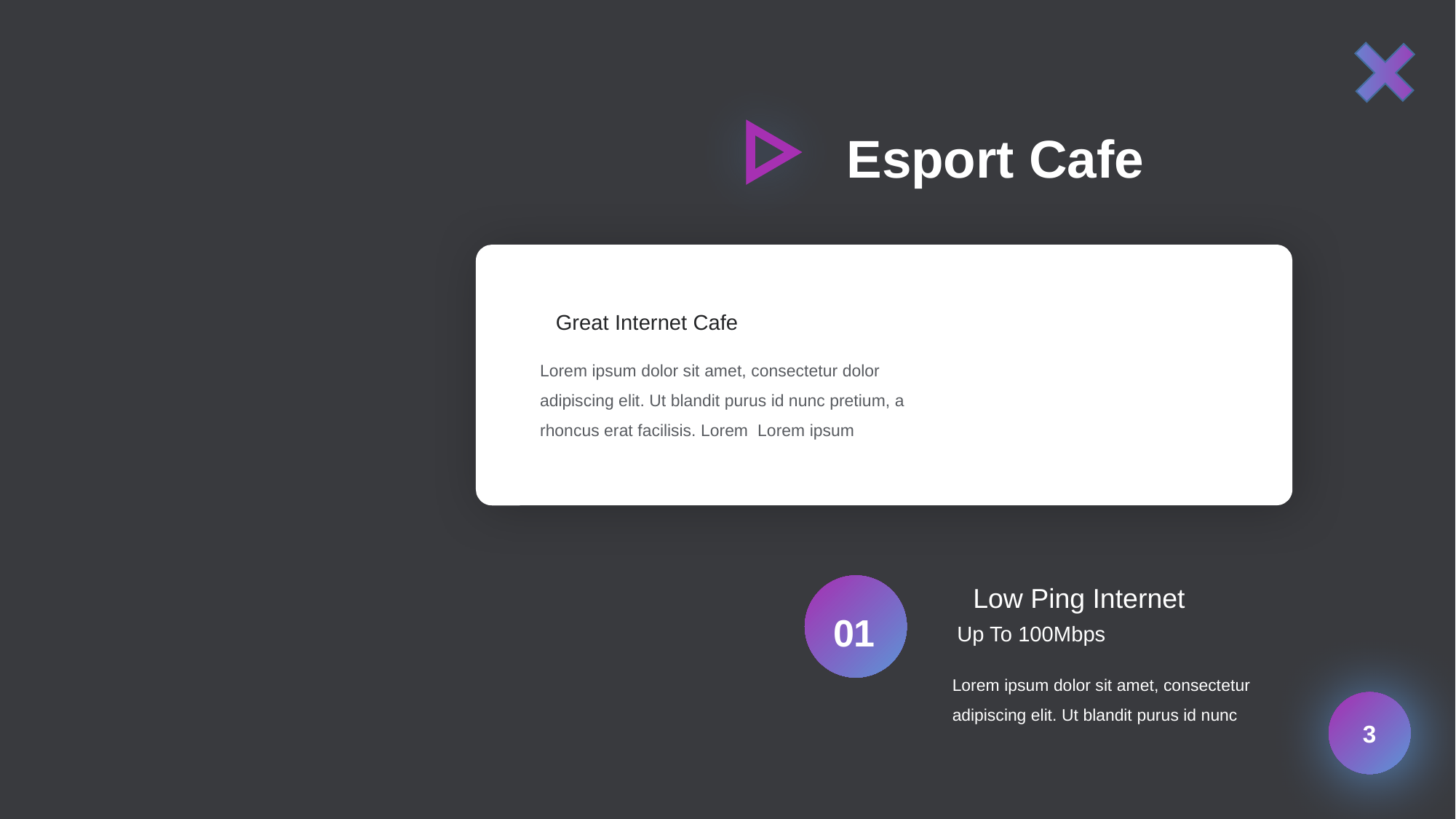

Esport Cafe

Great Internet Cafe
Lorem ipsum dolor sit amet, consectetur dolor adipiscing elit. Ut blandit purus id nunc pretium, a rhoncus erat facilisis. Lorem  Lorem ipsum

01
Low Ping Internet
Up To 100Mbps
Lorem ipsum dolor sit amet, consectetur adipiscing elit. Ut blandit purus id nunc